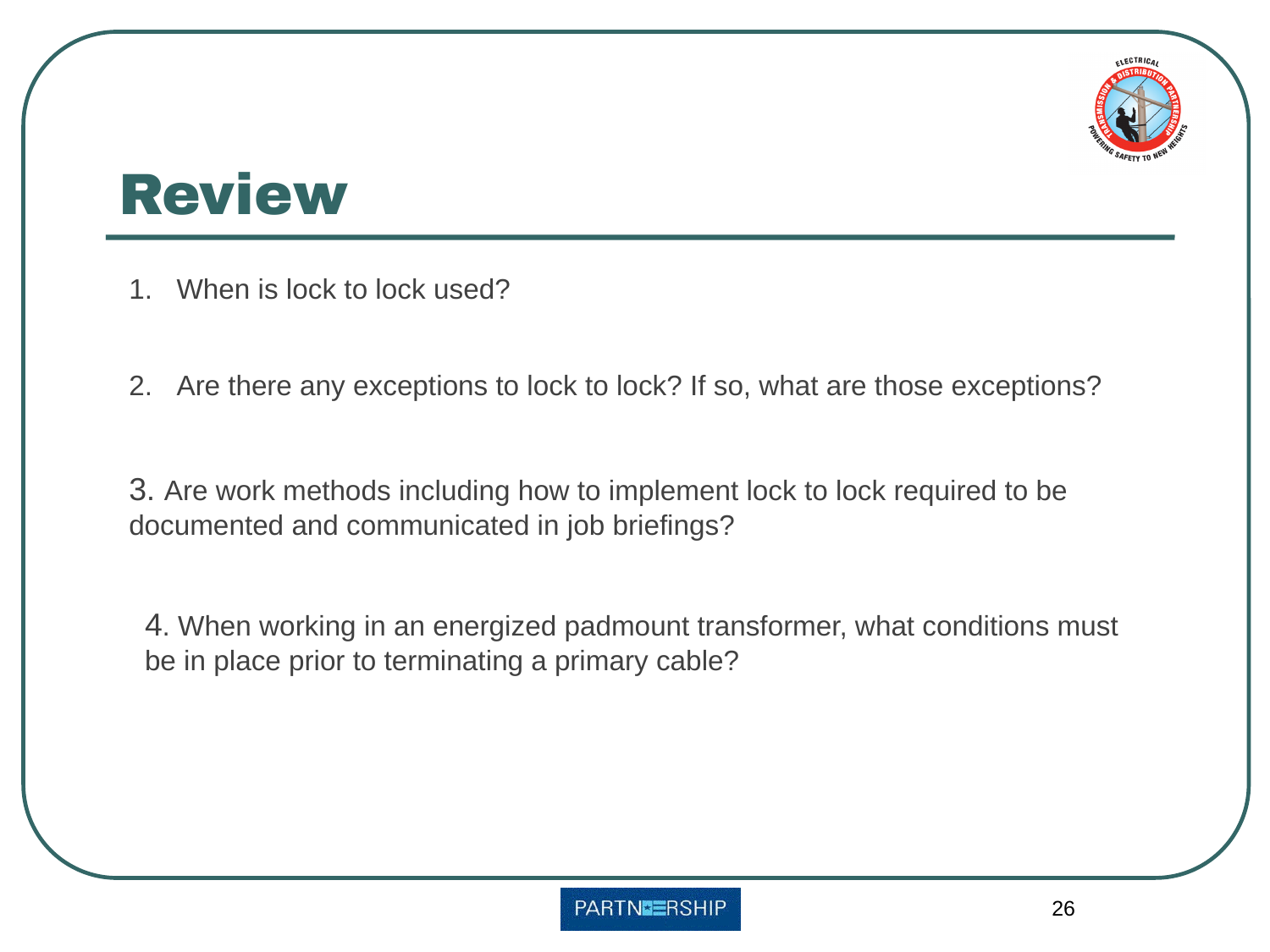

# Review

When is lock to lock used?

Are there any exceptions to lock to lock? If so, what are those exceptions?

3. Are work methods including how to implement lock to lock required to be documented and communicated in job briefings?

4. When working in an energized padmount transformer, what conditions must be in place prior to terminating a primary cable?

26